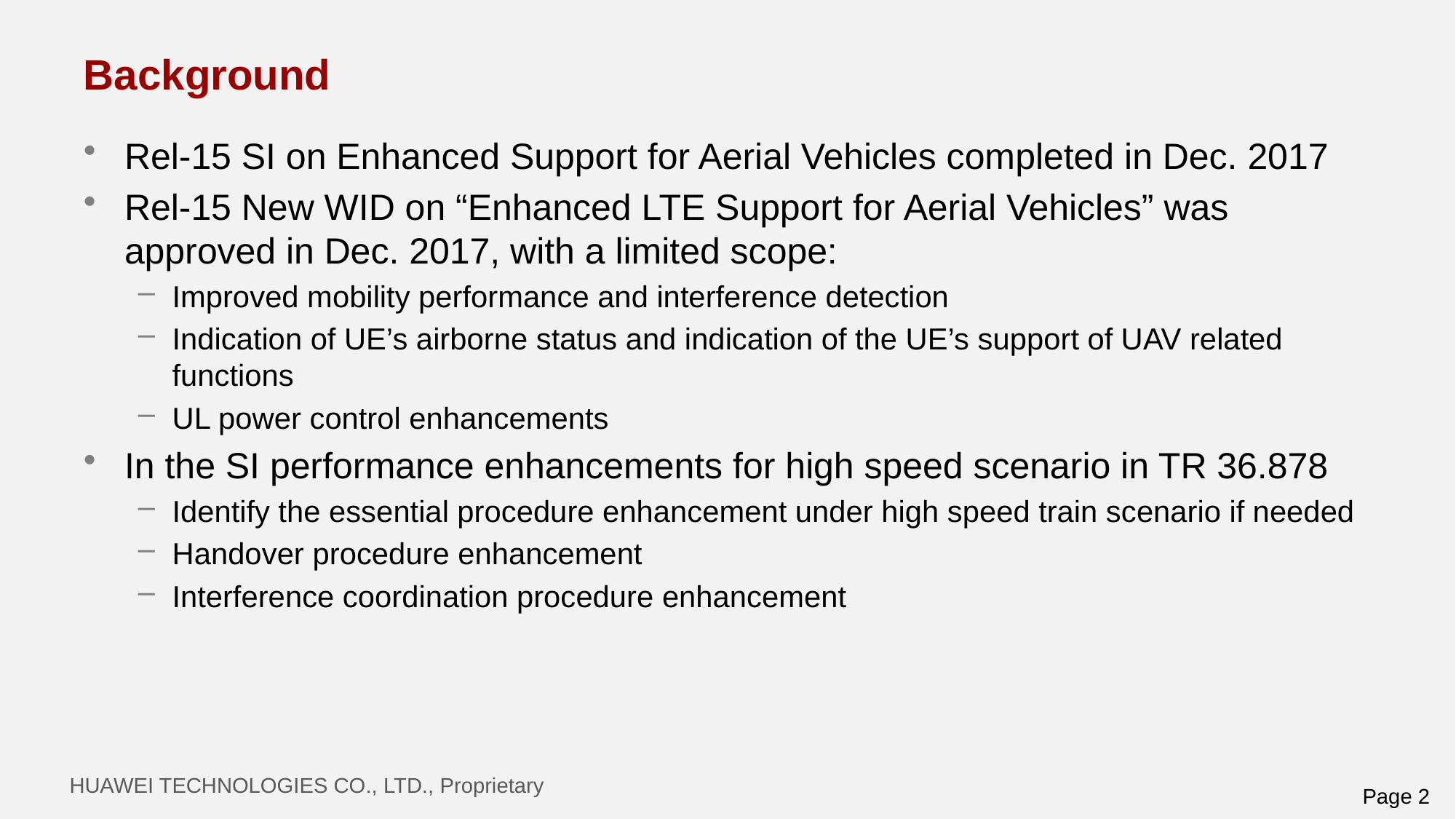

# Background
Rel-15 SI on Enhanced Support for Aerial Vehicles completed in Dec. 2017
Rel-15 New WID on “Enhanced LTE Support for Aerial Vehicles” was approved in Dec. 2017, with a limited scope:
Improved mobility performance and interference detection
Indication of UE’s airborne status and indication of the UE’s support of UAV related functions
UL power control enhancements
In the SI performance enhancements for high speed scenario in TR 36.878
Identify the essential procedure enhancement under high speed train scenario if needed
Handover procedure enhancement
Interference coordination procedure enhancement